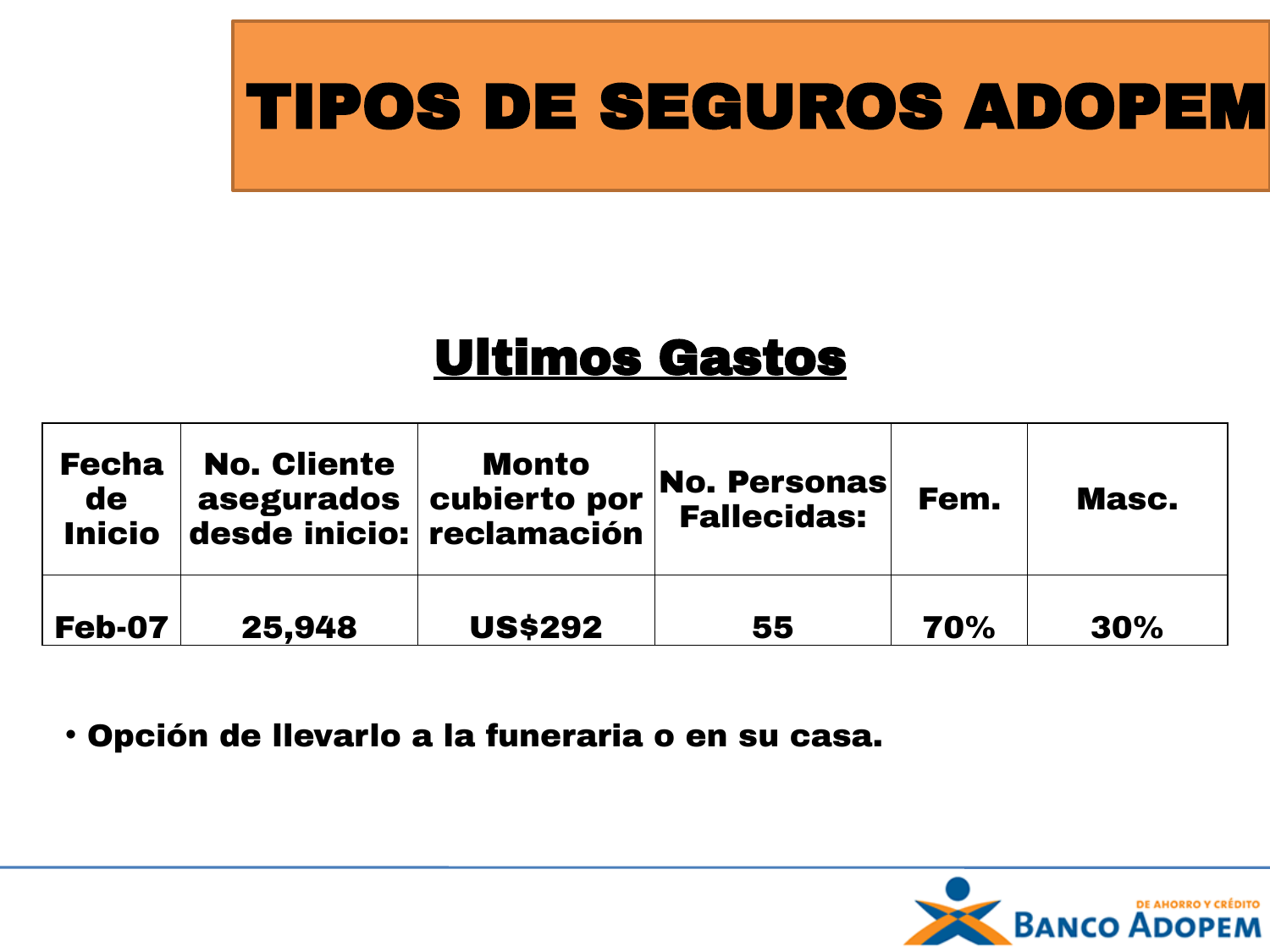

TIPOS DE SEGUROS ADOPEM
Ultimos Gastos
| Fecha de Inicio | No. Cliente asegurados desde inicio: | Monto cubierto por reclamación | No. Personas Fallecidas: | Fem. | Masc. |
| --- | --- | --- | --- | --- | --- |
| Feb-07 | 25,948 | US$292 | 55 | 70% | 30% |
 Opción de llevarlo a la funeraria o en su casa.